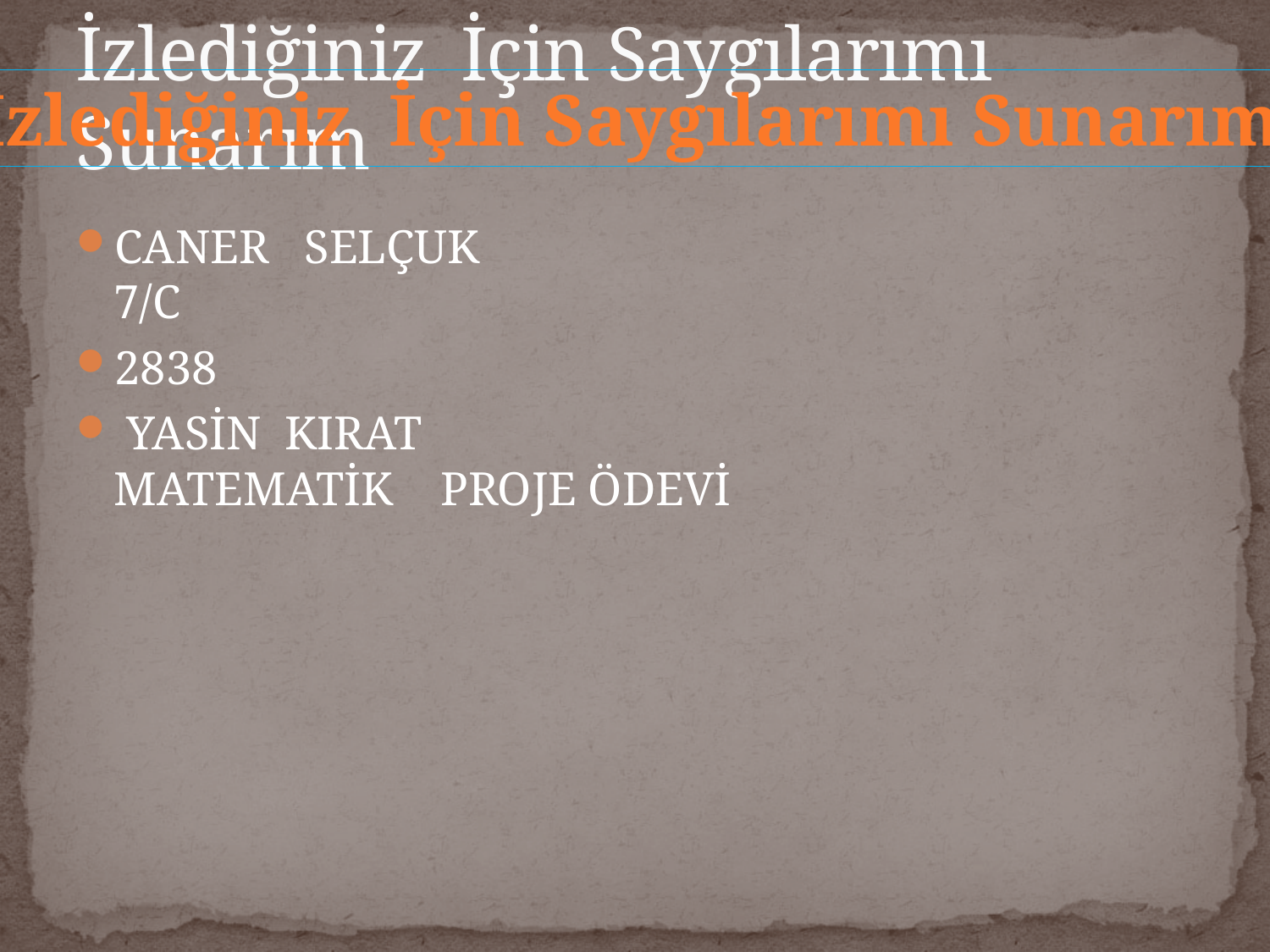

# İzlediğiniz  İçin Saygılarımı Sunarım
İzlediğiniz  İçin Saygılarımı Sunarım
CANER   SELÇUK
7/C
2838
 YASİN  KIRAT
MATEMATİK    PROJE ÖDEVİ